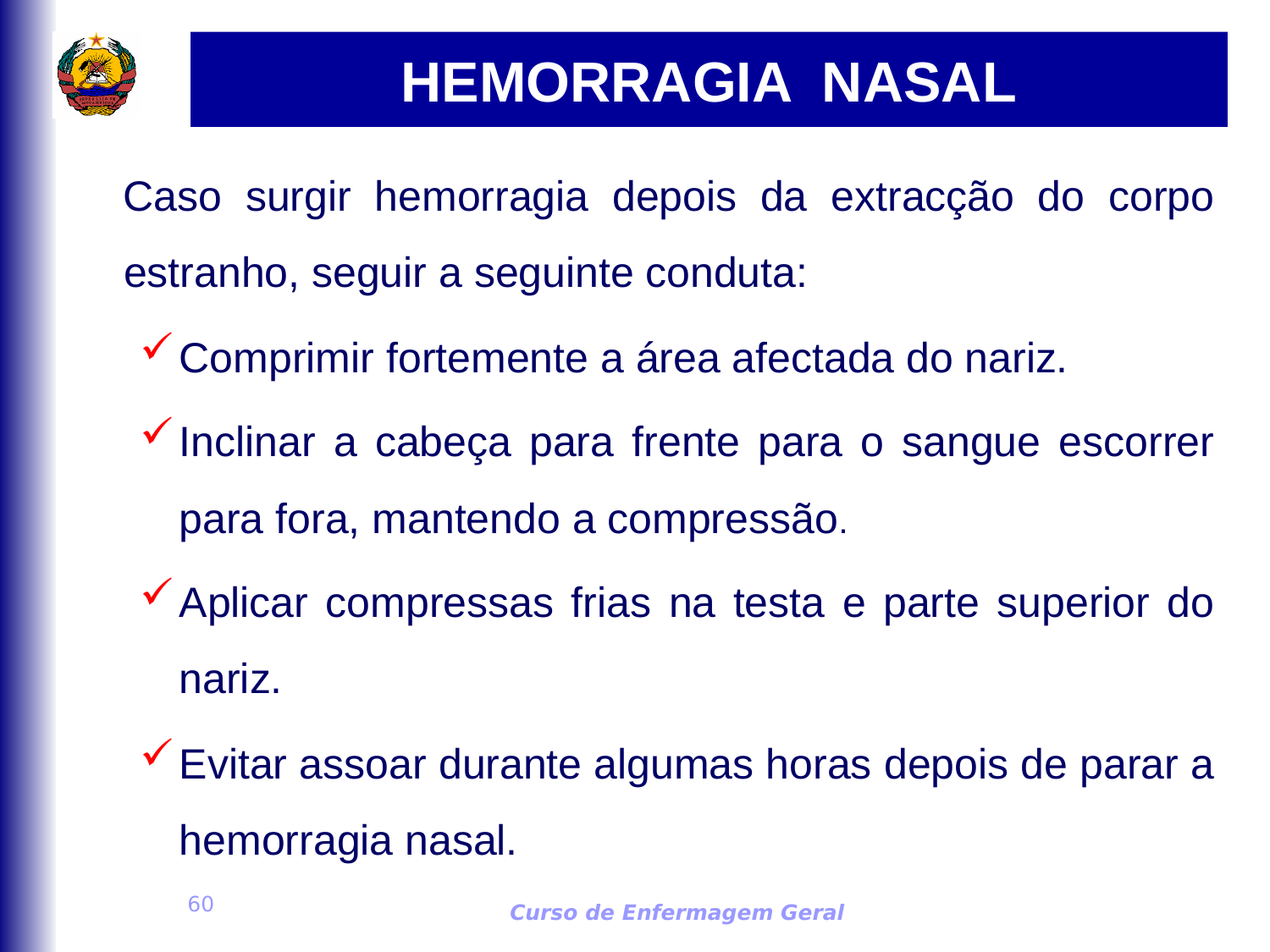

# HEMORRAGIA  NASAL
  Caso surgir hemorragia depois da extracção do corpo estranho, seguir a seguinte conduta:
Comprimir fortemente a área afectada do nariz.
Inclinar a cabeça para frente para o sangue escorrer para fora, mantendo a compressão.
Aplicar compressas frias na testa e parte superior do nariz.
Evitar assoar durante algumas horas depois de parar a hemorragia nasal.

60
Curso de Enfermagem Geral